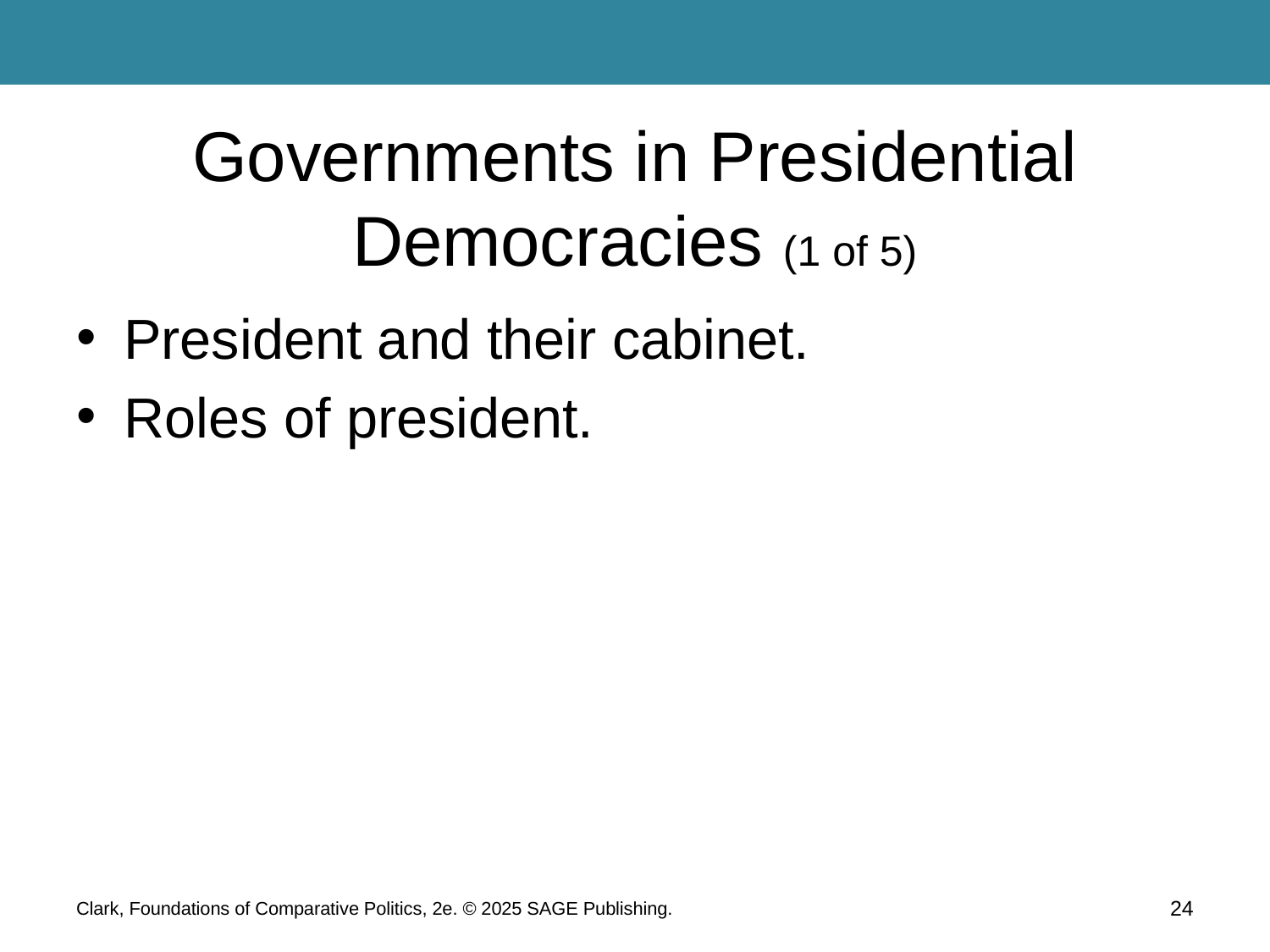

# Governments in Presidential Democracies (1 of 5)
President and their cabinet.
Roles of president.
Clark, Foundations of Comparative Politics, 2e. © 2025 SAGE Publishing.
24